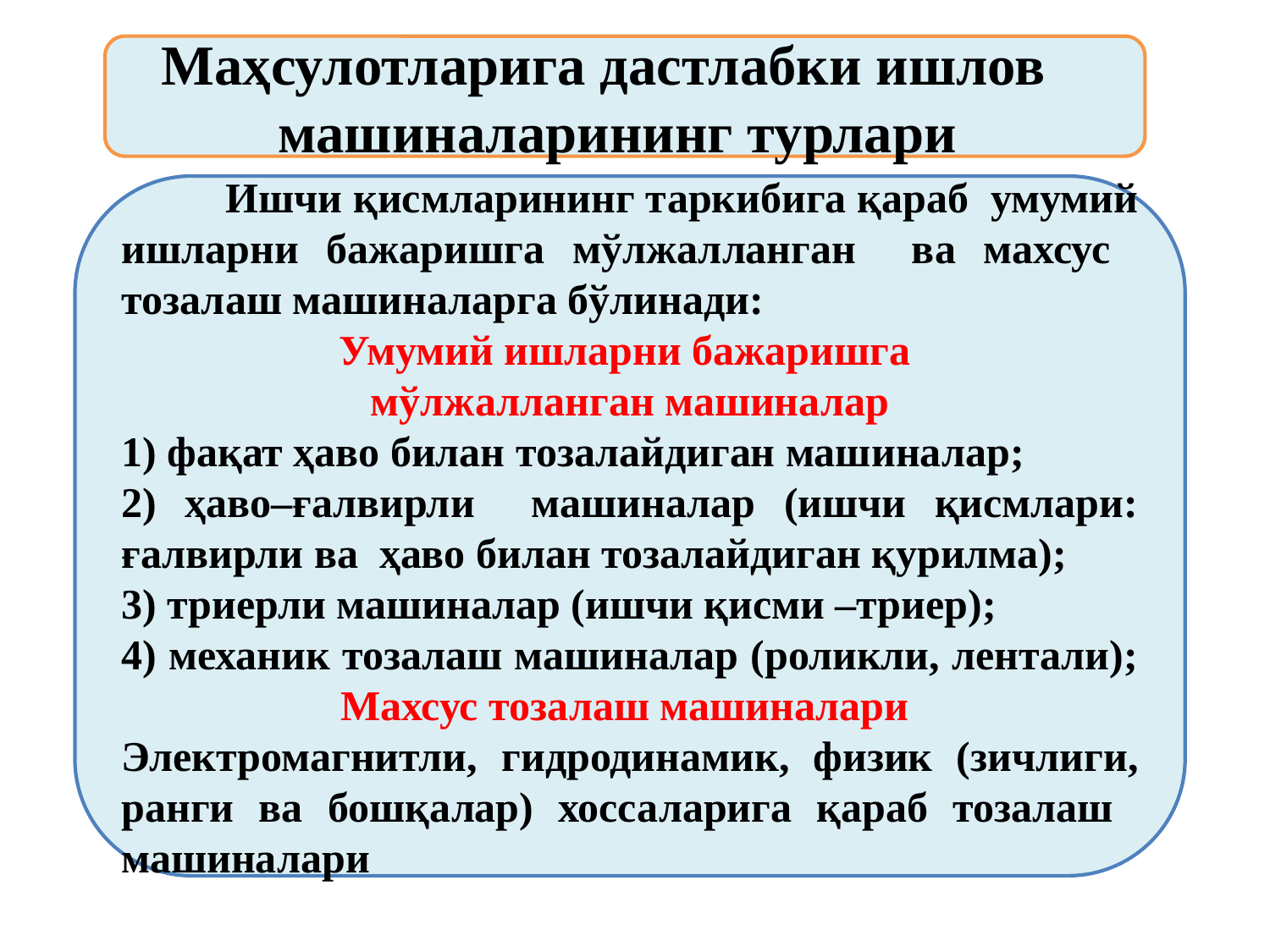

Маҳсулотларига дастлабки ишлов
машиналарининг турлари
           Ишчи қисмларининг таркибига қараб  умумий ишларни бажаришга мўлжалланган  ва махсус  тозалаш машиналарга бўлинади:
Умумий ишларни бажаришга
мўлжалланган машиналар
1) фақат ҳаво билан тозалайдиган машиналар;
2) ҳаво–ғалвирли  машиналар (ишчи қисмлари: ғалвирли ва  ҳаво билан тозалайдиган қурилма);
3) триерли машиналар (ишчи қисми –триер);
4) механик тозалаш машиналар (роликли, лентали);
Махсус тозалаш машиналари
Электромагнитли, гидродинамик, физик (зичлиги, ранги ва бошқалар) хоссаларига қараб тозалаш  машиналари